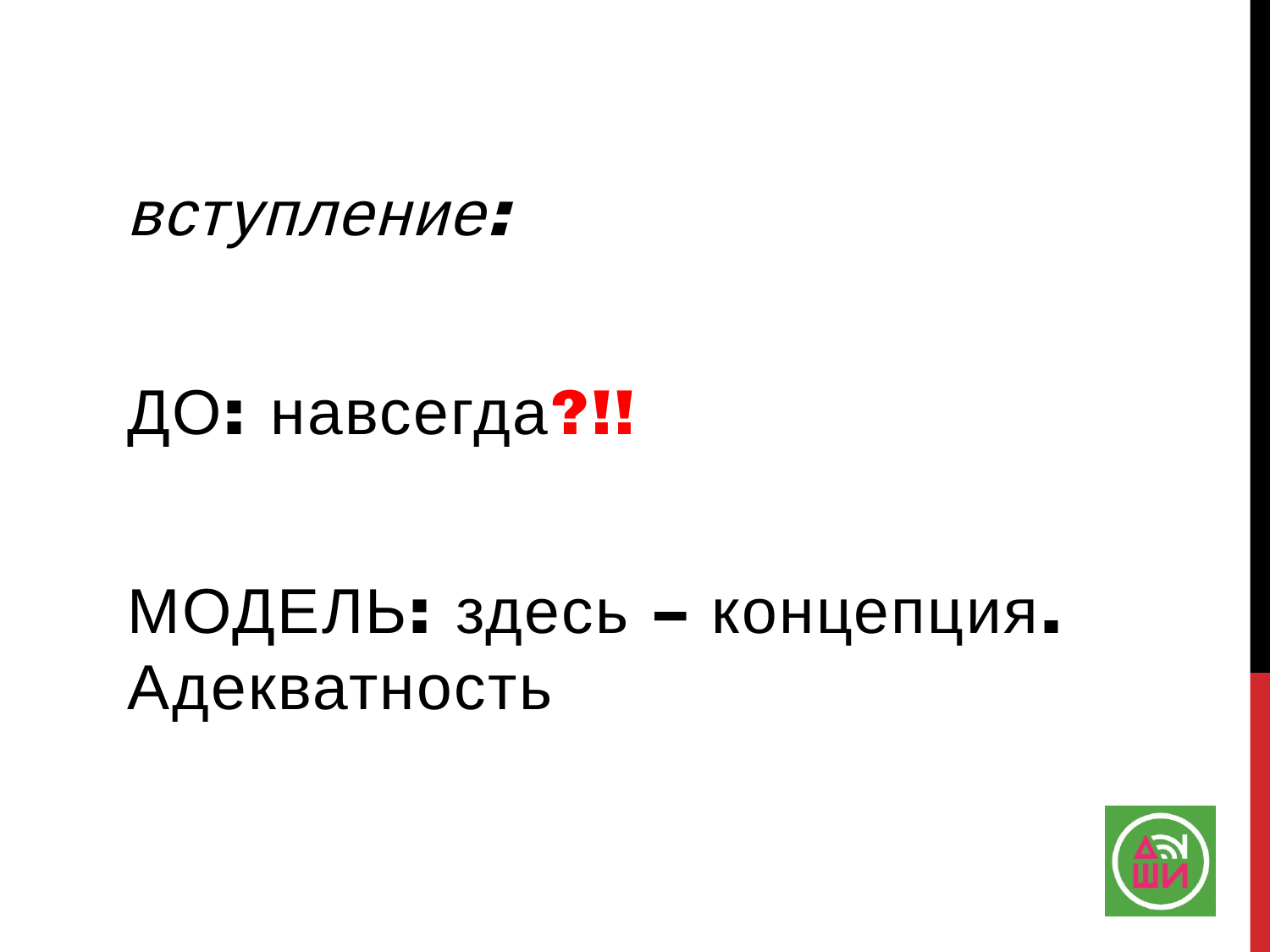

вступление:

ДО: навсегда?!!

МОДЕЛЬ: здесь – концепция. Адекватность